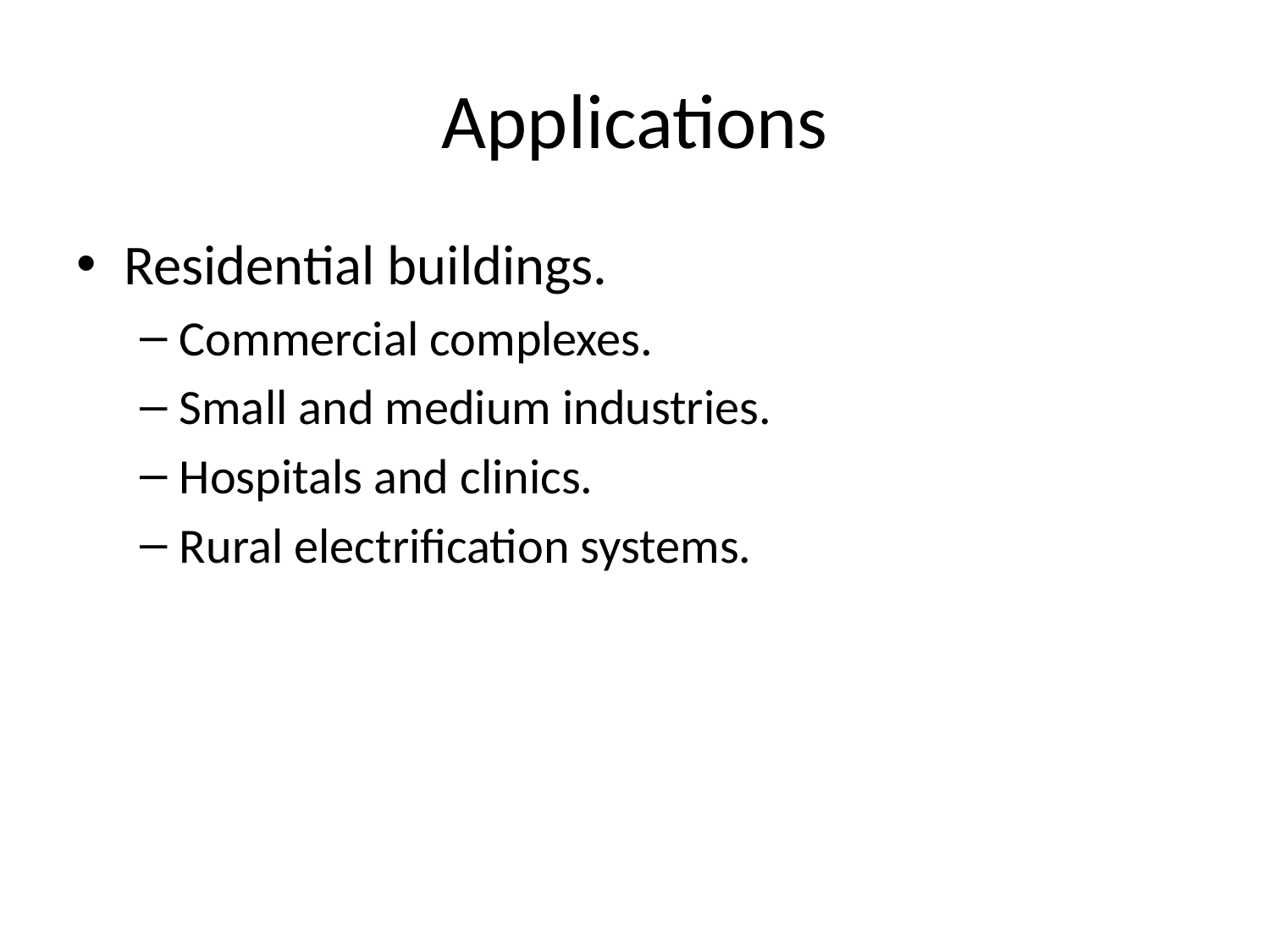

# Applications
Residential buildings.
Commercial complexes.
Small and medium industries.
Hospitals and clinics.
Rural electrification systems.